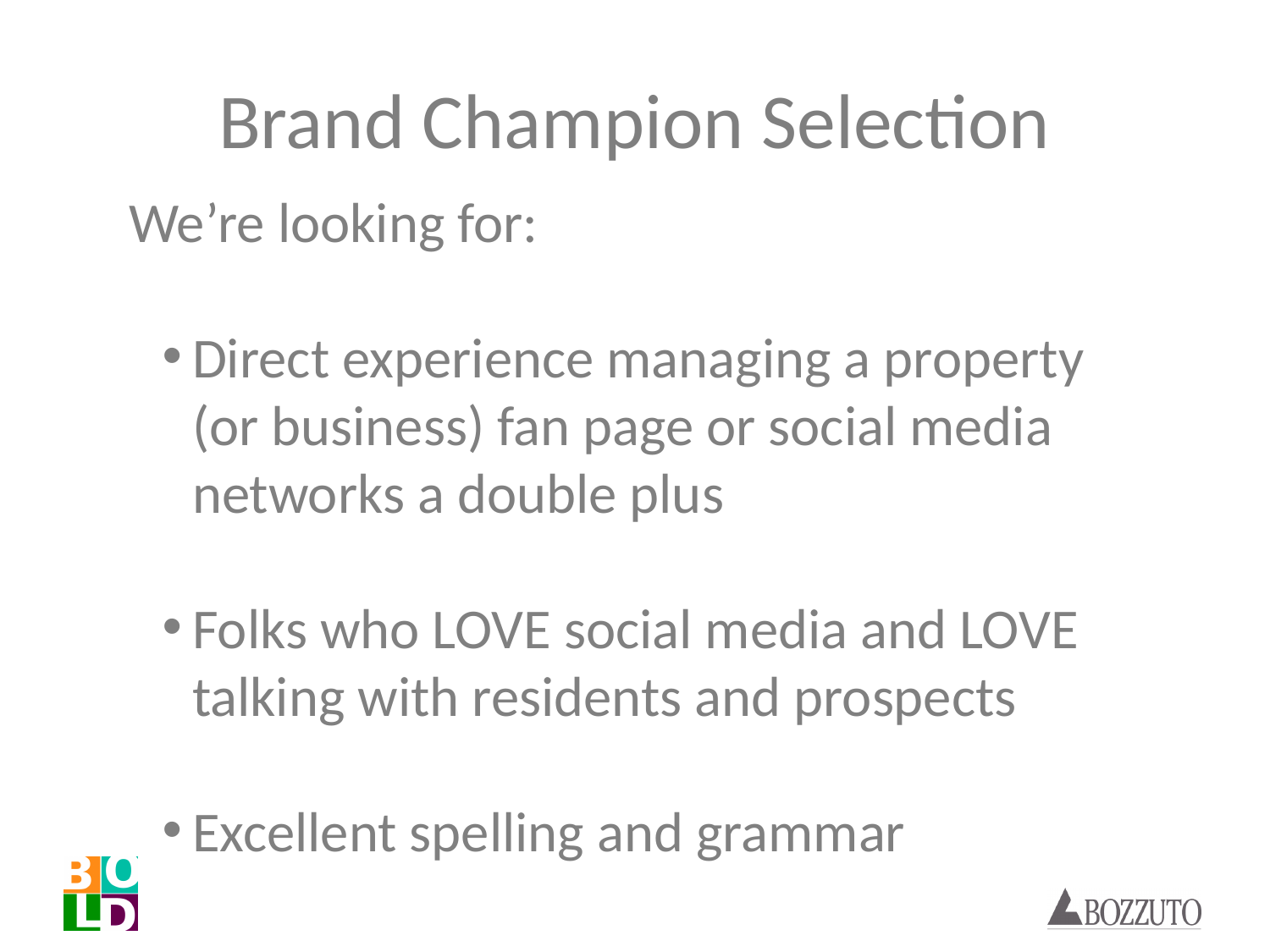

Brand Champion Selection
We’re looking for:

Direct experience managing a property (or business) fan page or social media networks a double plus

Folks who LOVE social media and LOVE talking with residents and prospects

Excellent spelling and grammar